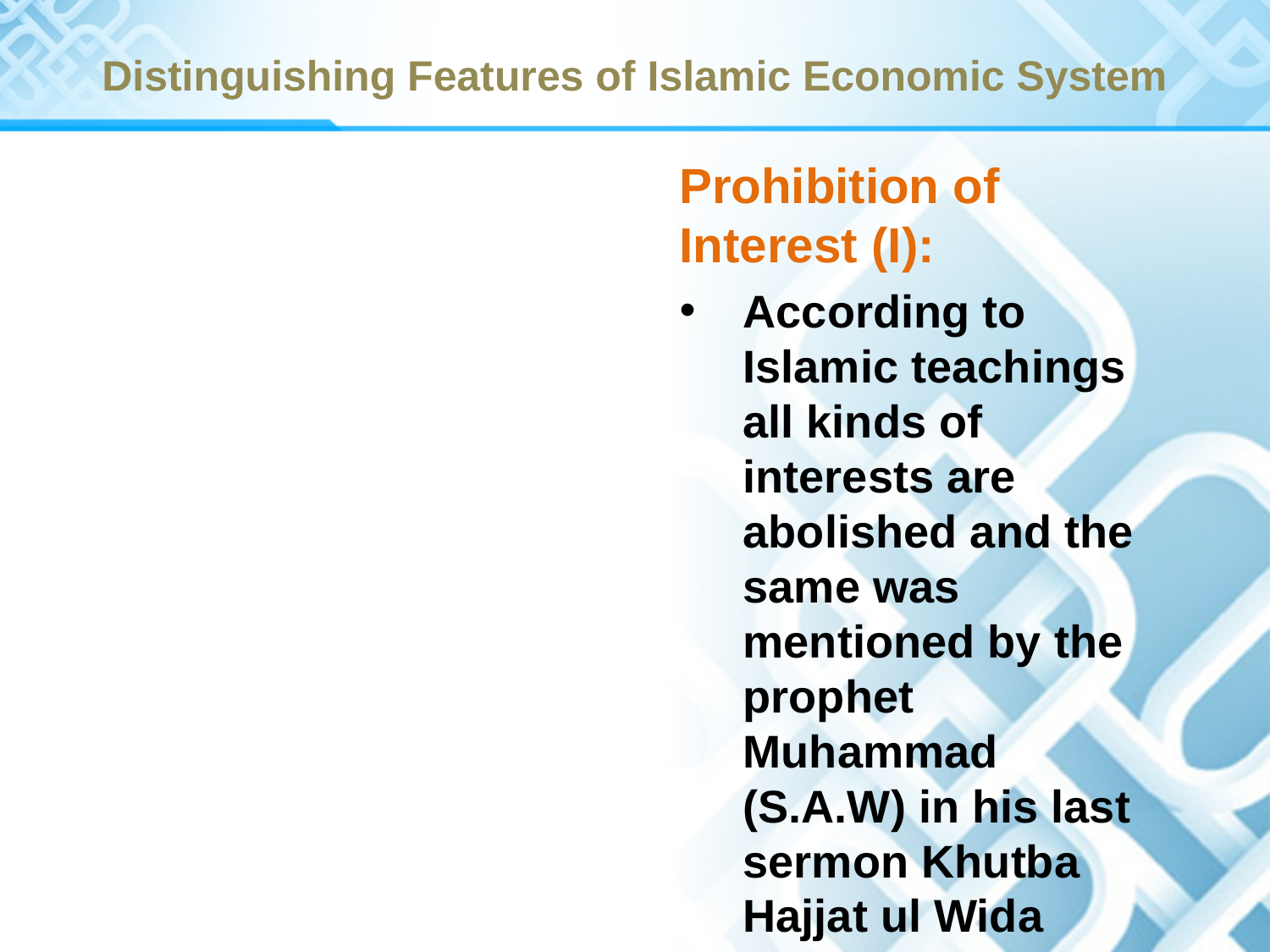

Distinguishing Features of Islamic Economic System
Prohibition of Interest (I):
According to Islamic teachings all kinds of interests are abolished and the same was mentioned by the prophet Muhammad (S.A.W) in his last sermon Khutba Hajjat ul Wida addressing more than 125000 of companions